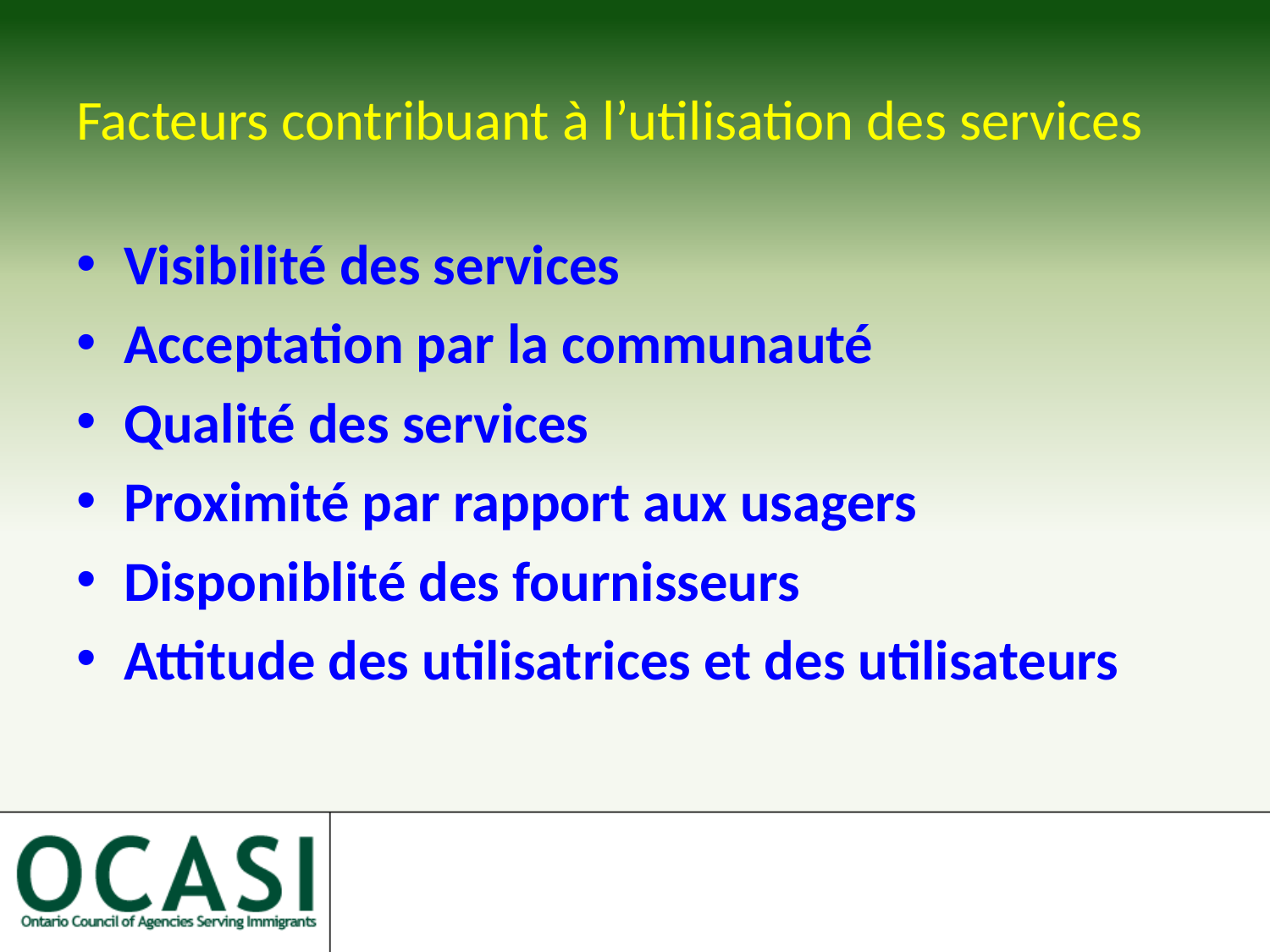

# Facteurs contribuant à l’utilisation des services
Visibilité des services
Acceptation par la communauté
Qualité des services
Proximité par rapport aux usagers
Disponiblité des fournisseurs
Attitude des utilisatrices et des utilisateurs